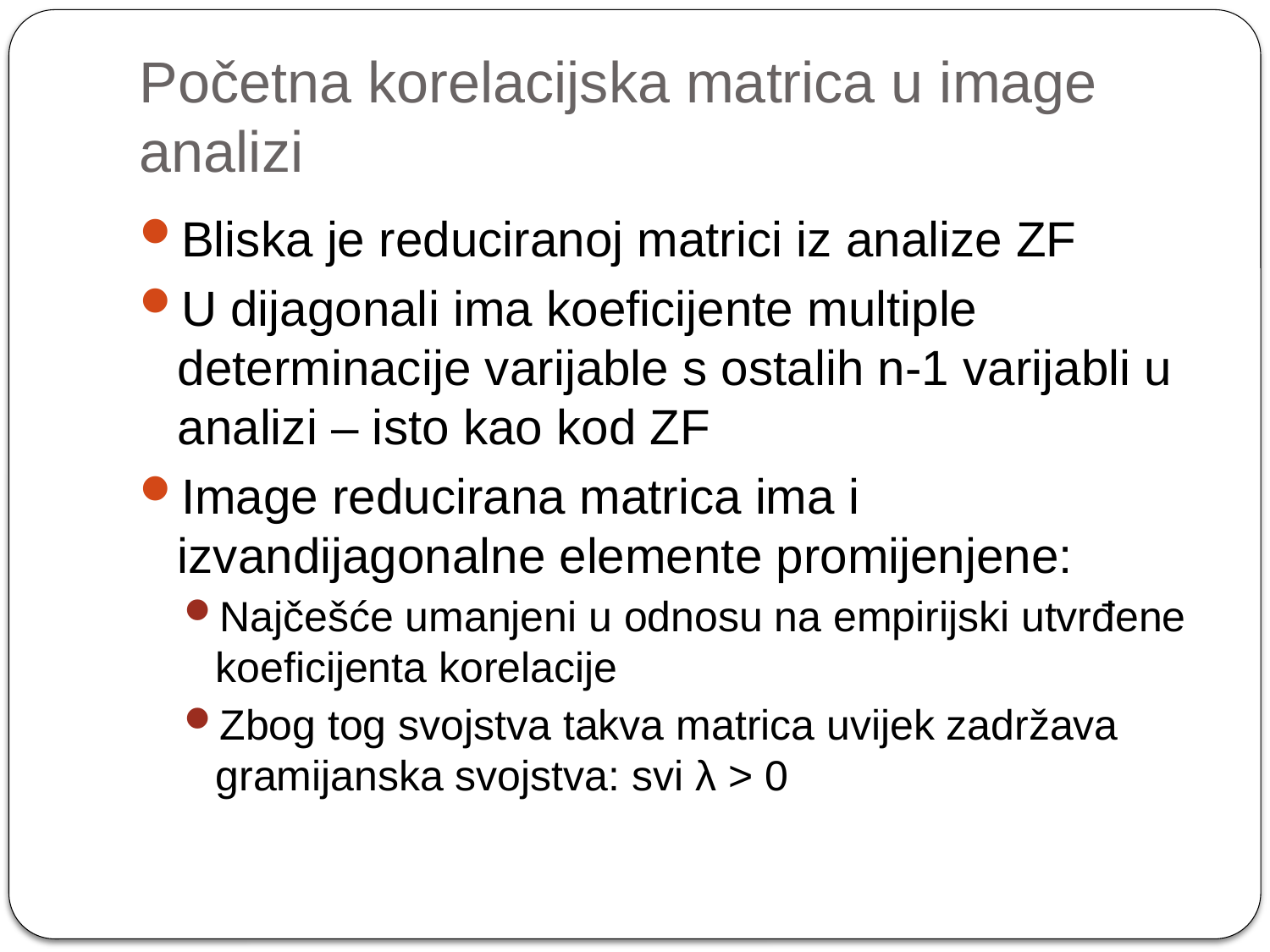

# Početna korelacijska matrica u image analizi
Bliska je reduciranoj matrici iz analize ZF
U dijagonali ima koeficijente multiple determinacije varijable s ostalih n-1 varijabli u analizi – isto kao kod ZF
Image reducirana matrica ima i izvandijagonalne elemente promijenjene:
Najčešće umanjeni u odnosu na empirijski utvrđene koeficijenta korelacije
Zbog tog svojstva takva matrica uvijek zadržava gramijanska svojstva: svi λ > 0